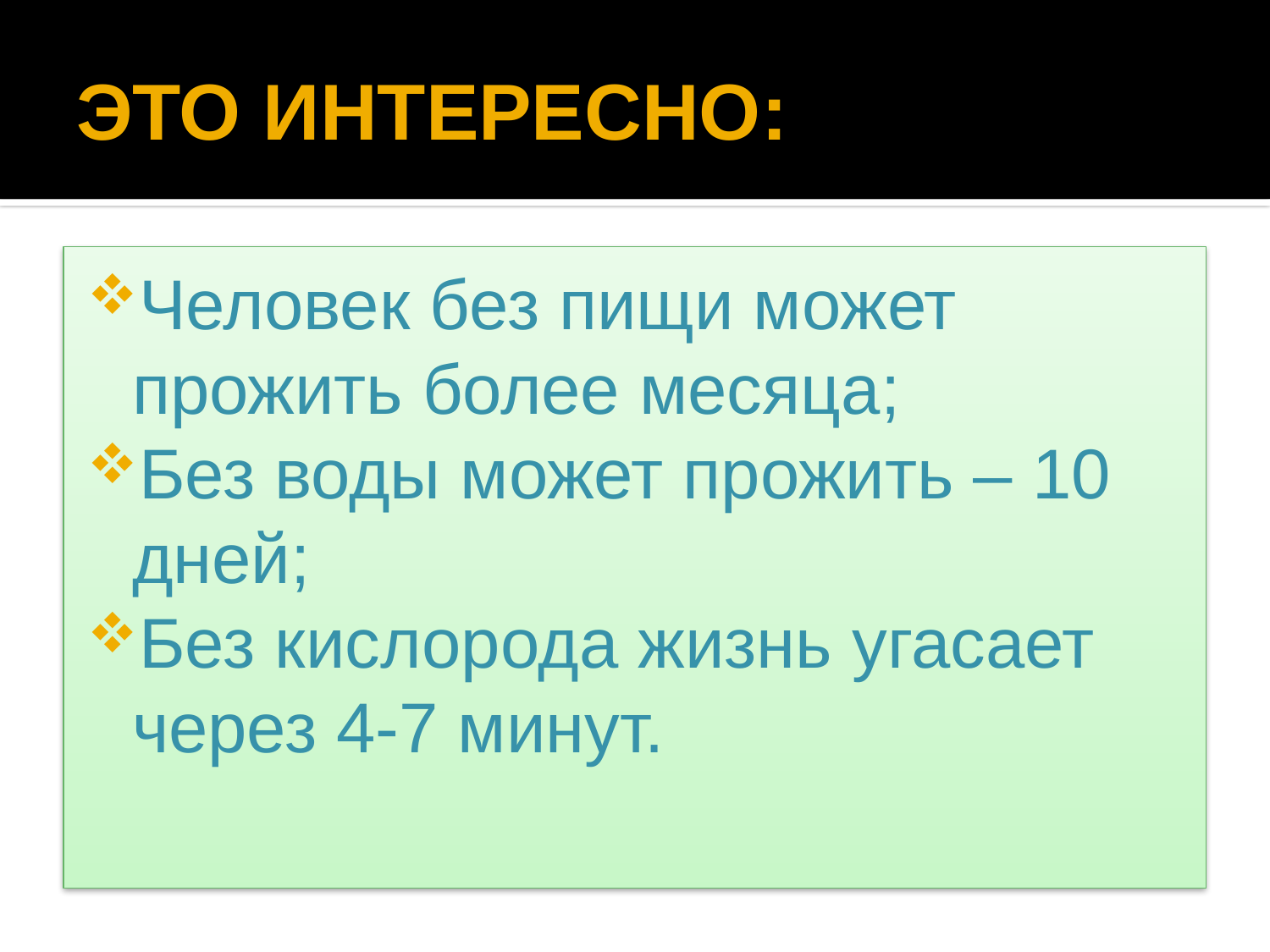

# ЭТО ИНТЕРЕСНО:
Человек без пищи может прожить более месяца;
Без воды может прожить – 10 дней;
Без кислорода жизнь угасает через 4-7 минут.